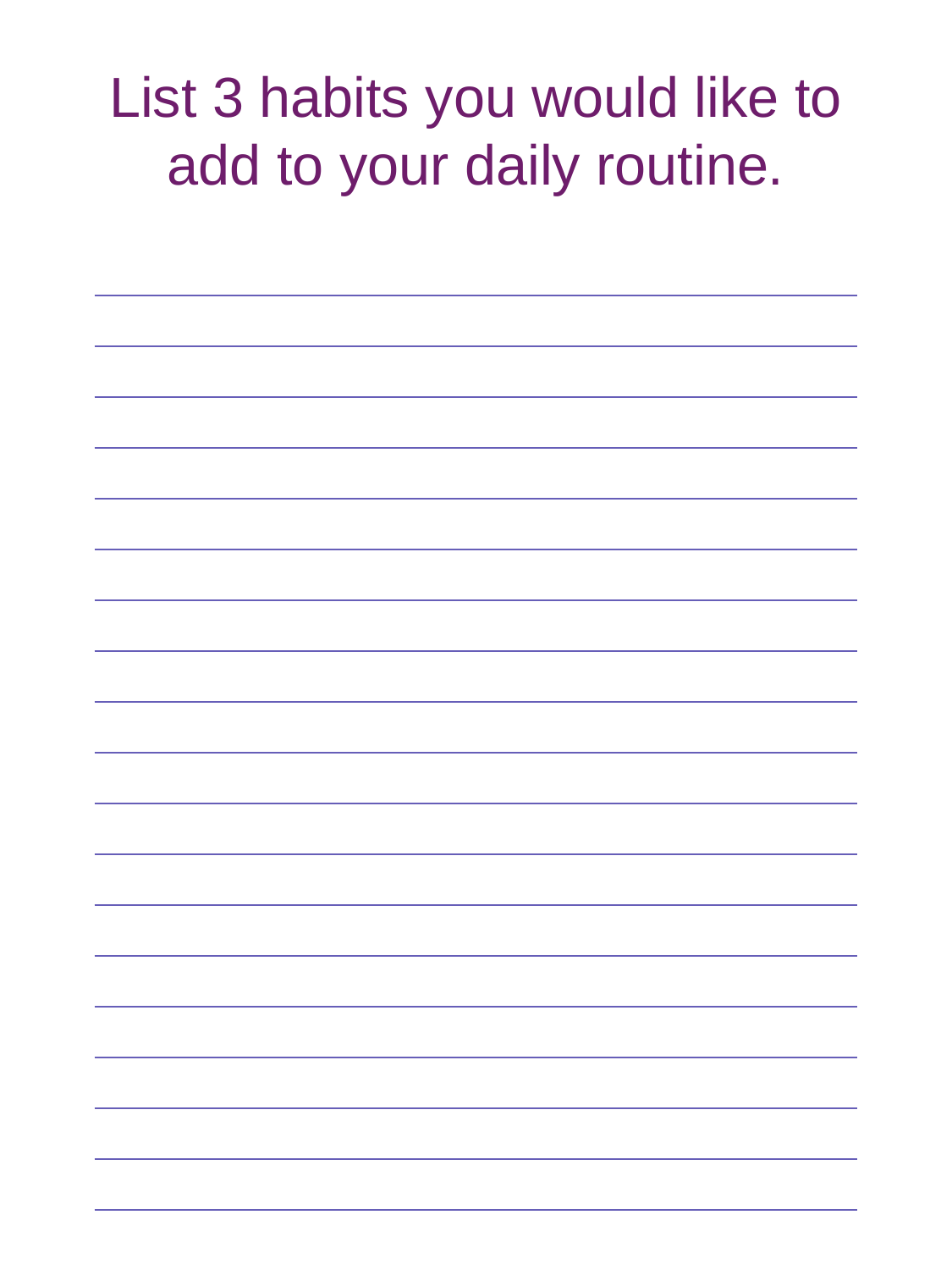

List 3 habits you would like to add to your daily routine.
|  |
| --- |
|  |
|  |
|  |
|  |
|  |
|  |
|  |
|  |
|  |
|  |
|  |
|  |
|  |
|  |
|  |
|  |
|  |